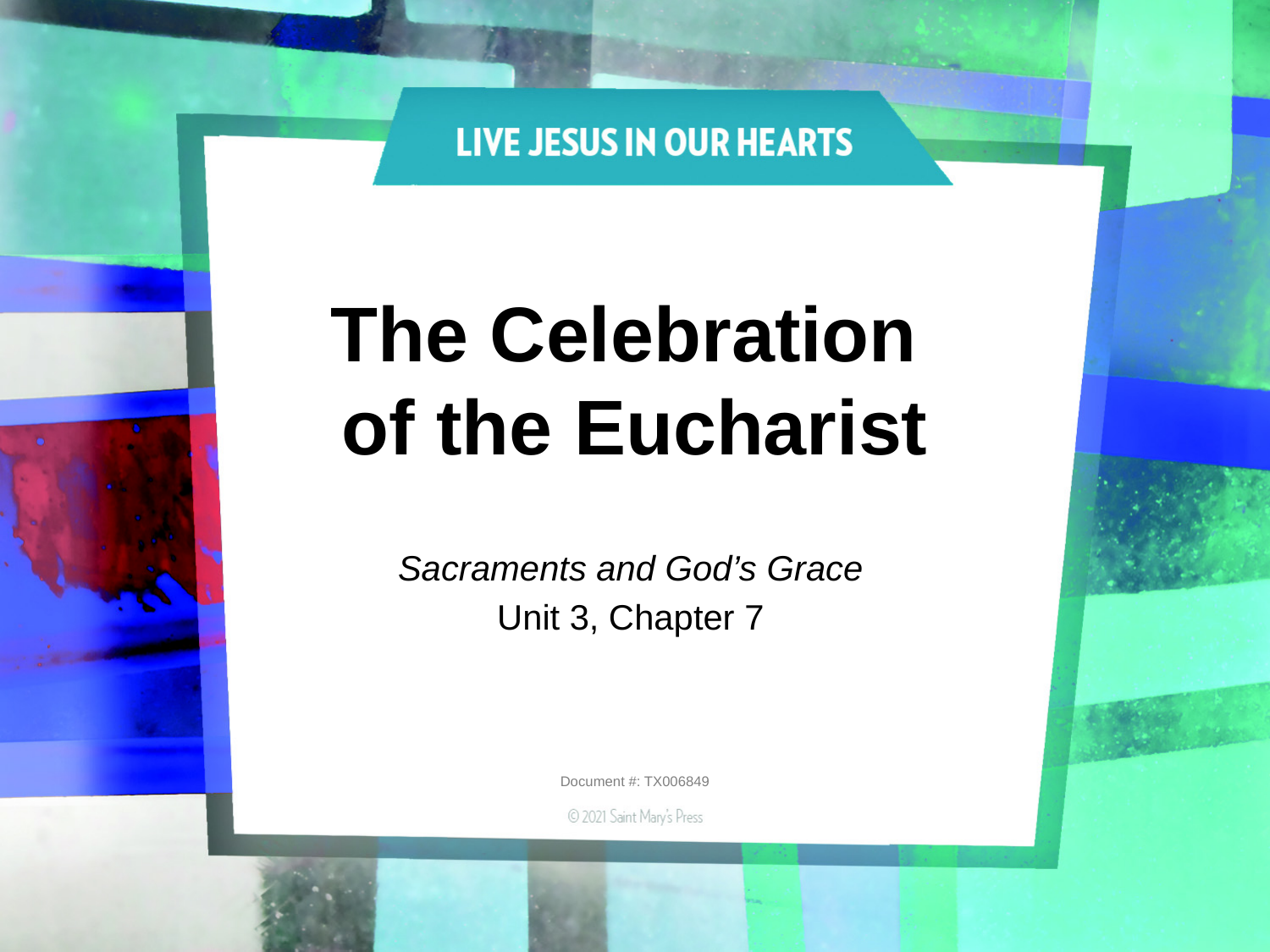

# The Celebration of the Eucharist
Sacraments and God’s Grace
Unit 3, Chapter 7
Document #: TX006849